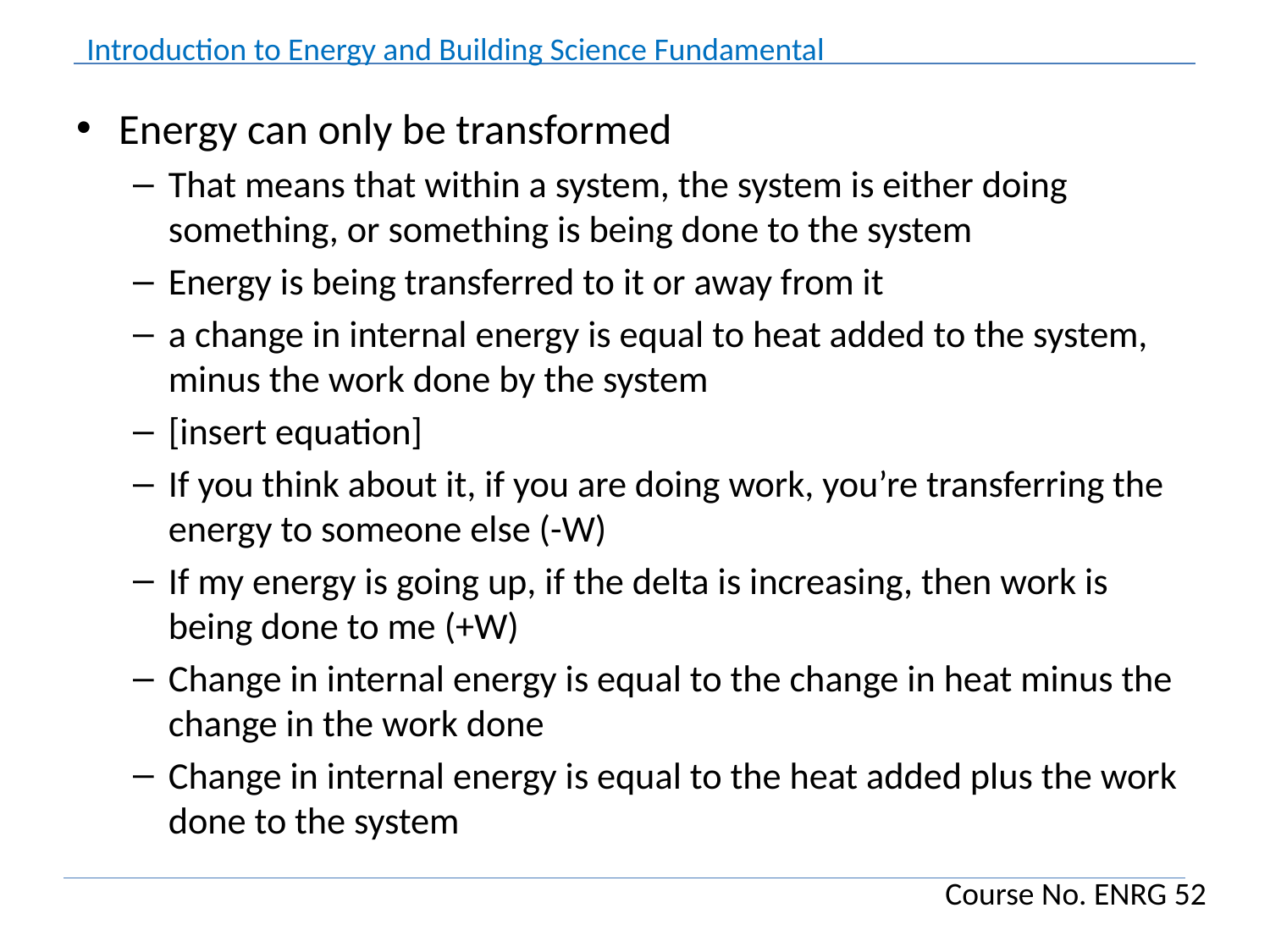

Energy can only be transformed
That means that within a system, the system is either doing something, or something is being done to the system
Energy is being transferred to it or away from it
a change in internal energy is equal to heat added to the system, minus the work done by the system
[insert equation]
If you think about it, if you are doing work, you’re transferring the energy to someone else (-W)
If my energy is going up, if the delta is increasing, then work is being done to me (+W)
Change in internal energy is equal to the change in heat minus the change in the work done
Change in internal energy is equal to the heat added plus the work done to the system